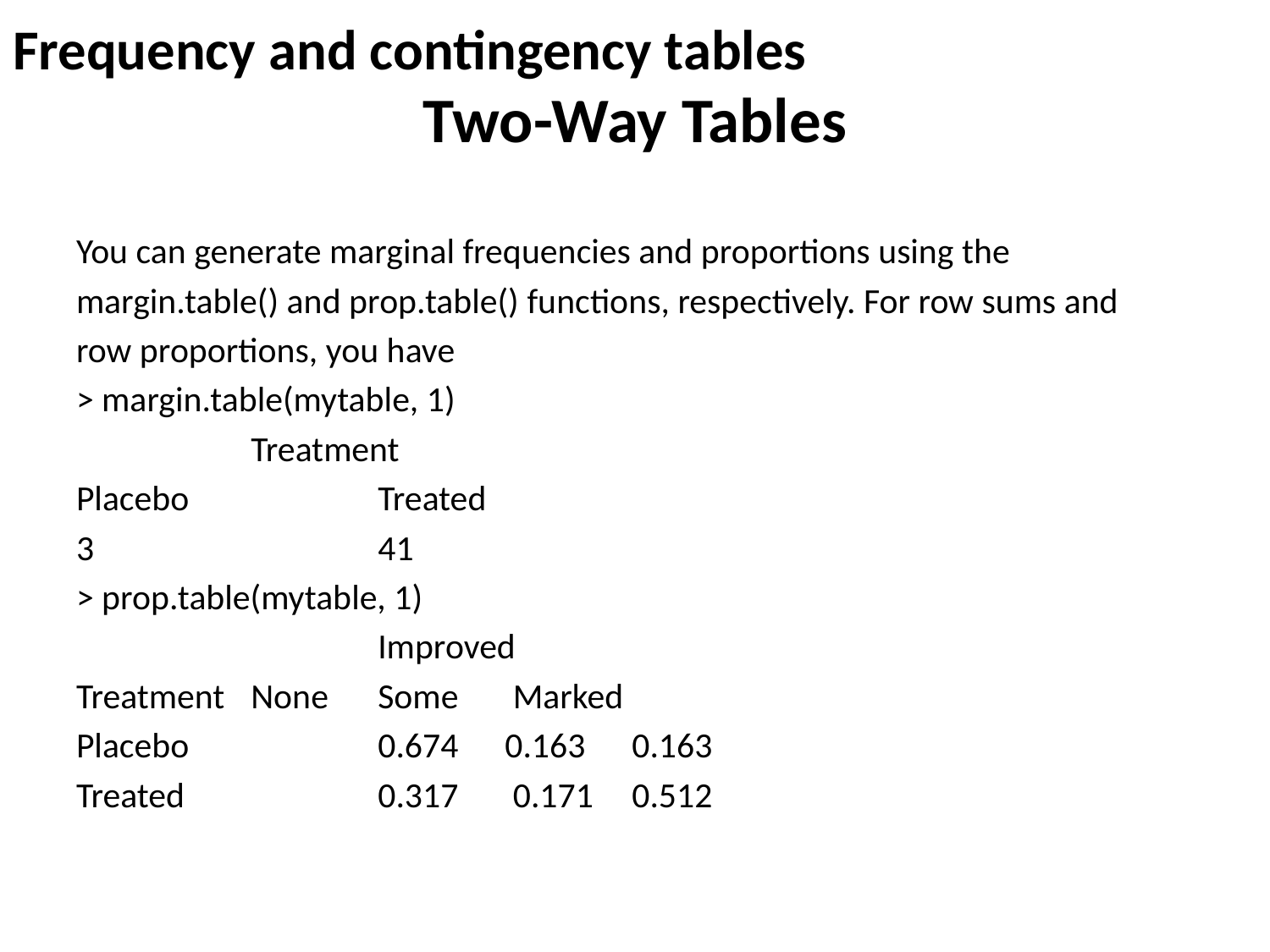

Frequency and contingency tables
# Two-Way Tables
You can generate marginal frequencies and proportions using the
margin.table() and prop.table() functions, respectively. For row sums and
row proportions, you have
> margin.table(mytable, 1)
		Treatment
Placebo 		Treated
3 			41
> prop.table(mytable, 1)
			Improved
Treatment 	None 	Some	 Marked
Placebo	 	0.674 	0.163	0.163
Treated		0.317	 0.171 	0.512